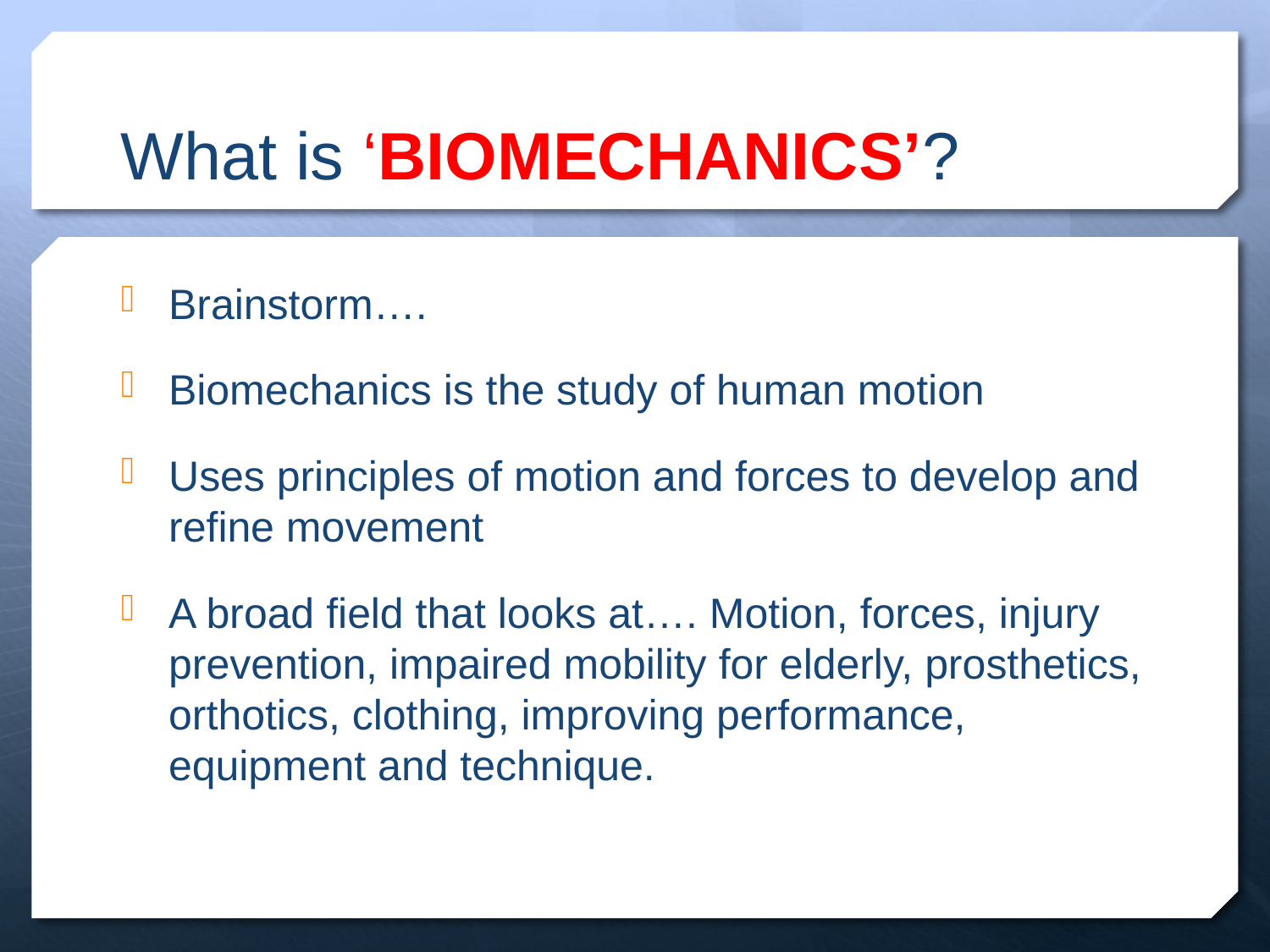

# What is ‘BIOMECHANICS’?
Brainstorm….
Biomechanics is the study of human motion
Uses principles of motion and forces to develop and refine movement
A broad field that looks at…. Motion, forces, injury prevention, impaired mobility for elderly, prosthetics, orthotics, clothing, improving performance, equipment and technique.